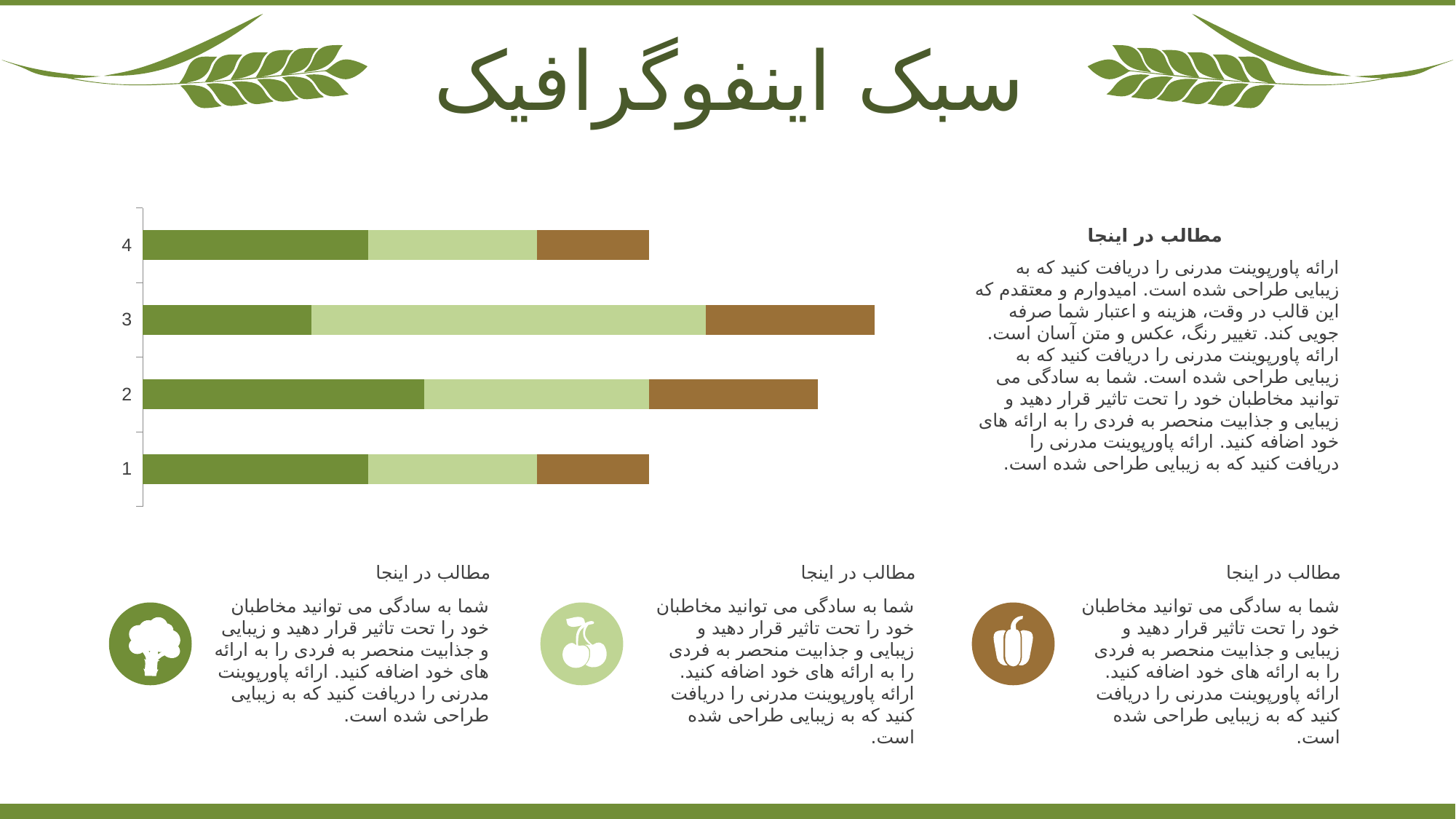

سبک اینفوگرافیک

### Chart

| Category |  |  |  |
|---|---|---|---|
مطالب در اینجا
ارائه پاورپوینت مدرنی را دریافت کنید که به زیبایی طراحی شده است. امیدوارم و معتقدم که این قالب در وقت، هزینه و اعتبار شما صرفه جویی کند. تغییر رنگ، عکس و متن آسان است. ارائه پاورپوینت مدرنی را دریافت کنید که به زیبایی طراحی شده است. شما به سادگی می توانید مخاطبان خود را تحت تاثیر قرار دهید و زیبایی و جذابیت منحصر به فردی را به ارائه های خود اضافه کنید. ارائه پاورپوینت مدرنی را دریافت کنید که به زیبایی طراحی شده است.
مطالب در اینجا
شما به سادگی می توانید مخاطبان خود را تحت تاثیر قرار دهید و زیبایی و جذابیت منحصر به فردی را به ارائه های خود اضافه کنید. ارائه پاورپوینت مدرنی را دریافت کنید که به زیبایی طراحی شده است.
مطالب در اینجا
شما به سادگی می توانید مخاطبان خود را تحت تاثیر قرار دهید و زیبایی و جذابیت منحصر به فردی را به ارائه های خود اضافه کنید. ارائه پاورپوینت مدرنی را دریافت کنید که به زیبایی طراحی شده است.
مطالب در اینجا
شما به سادگی می توانید مخاطبان خود را تحت تاثیر قرار دهید و زیبایی و جذابیت منحصر به فردی را به ارائه های خود اضافه کنید. ارائه پاورپوینت مدرنی را دریافت کنید که به زیبایی طراحی شده است.